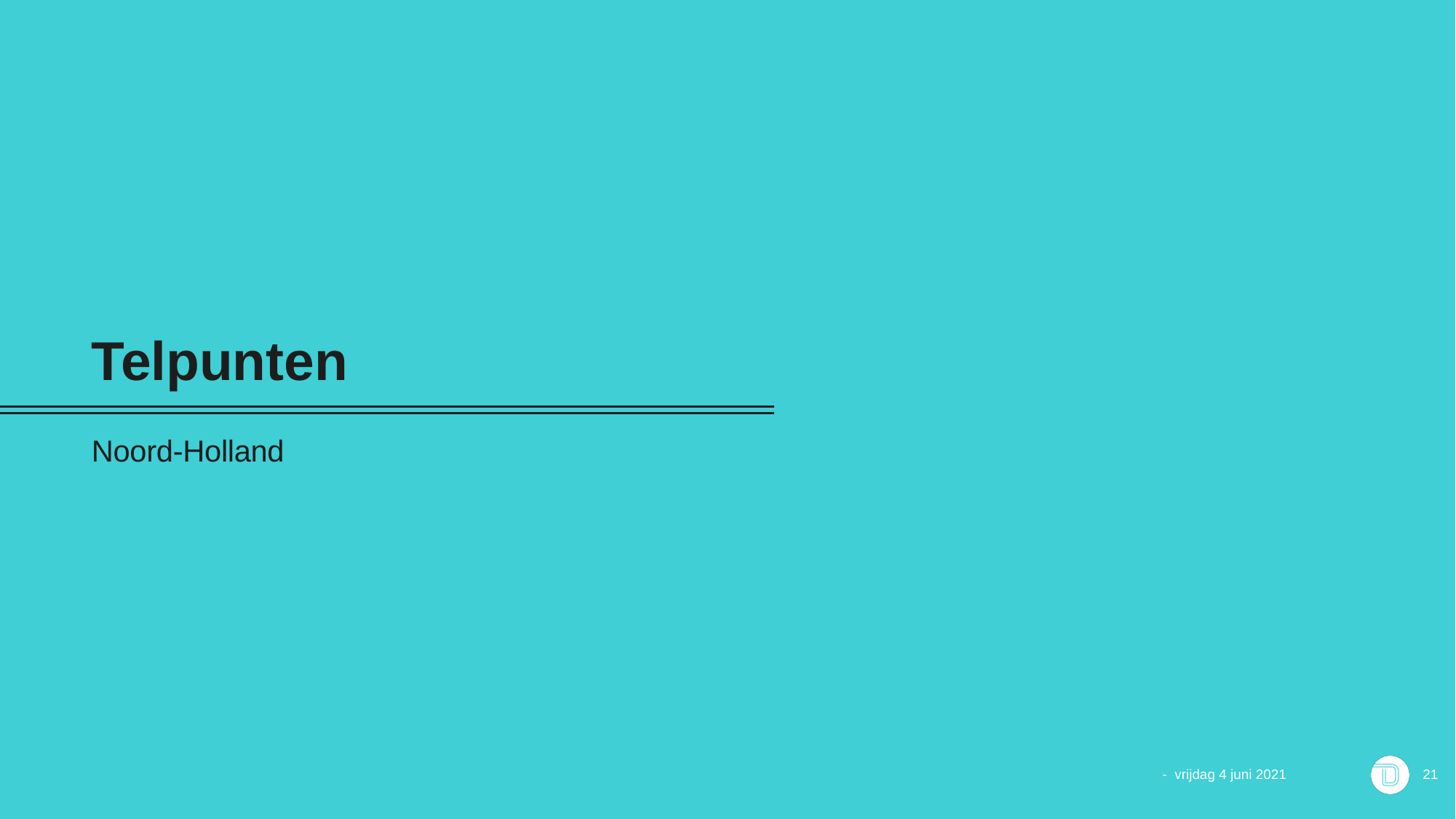

# Telpunten
Noord-Holland
vrijdag 4 juni 2021
21